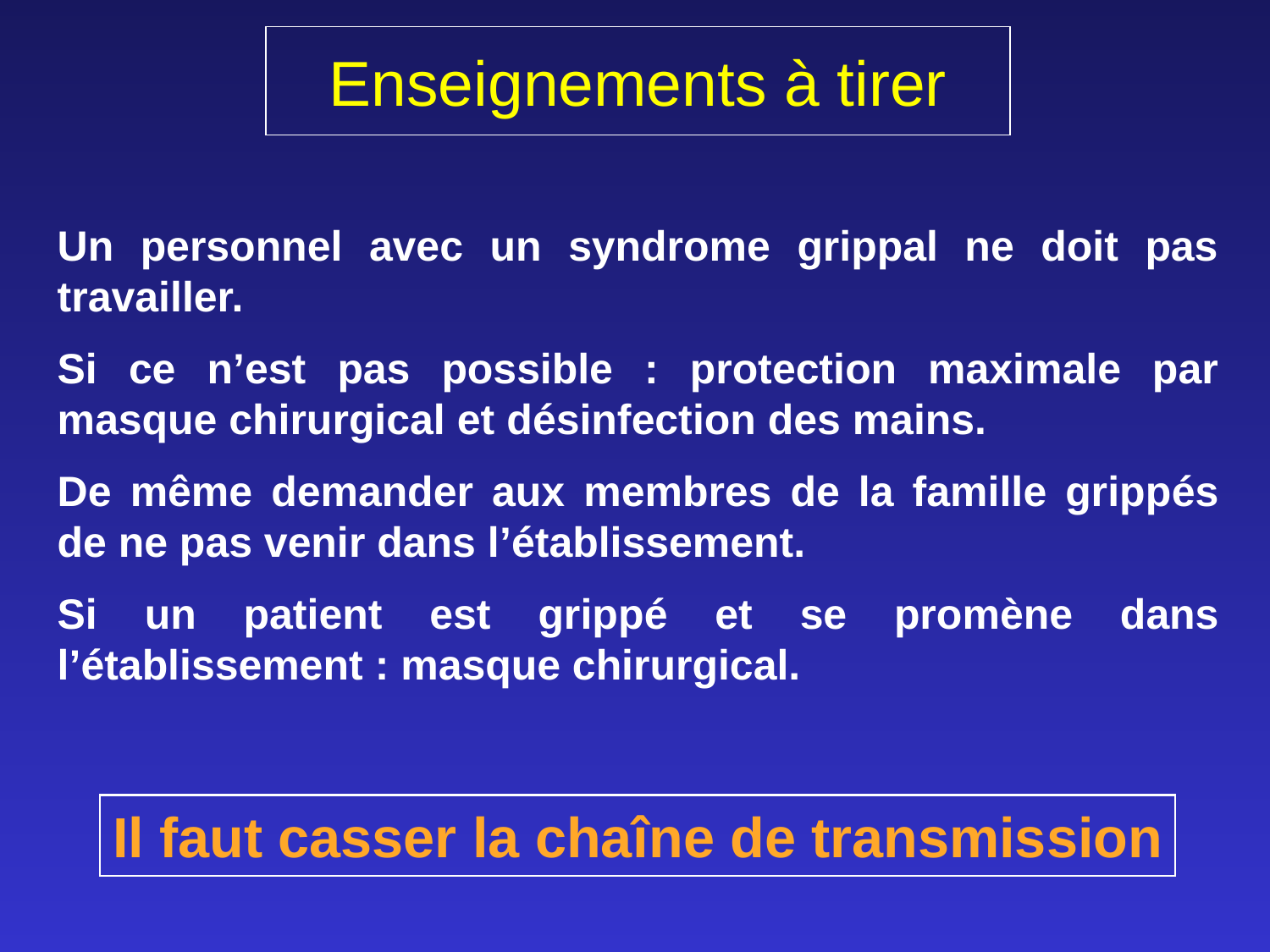

# Enseignements à tirer
Un personnel avec un syndrome grippal ne doit pas travailler.
Si ce n’est pas possible : protection maximale par masque chirurgical et désinfection des mains.
De même demander aux membres de la famille grippés de ne pas venir dans l’établissement.
Si un patient est grippé et se promène dans l’établissement : masque chirurgical.
Il faut casser la chaîne de transmission